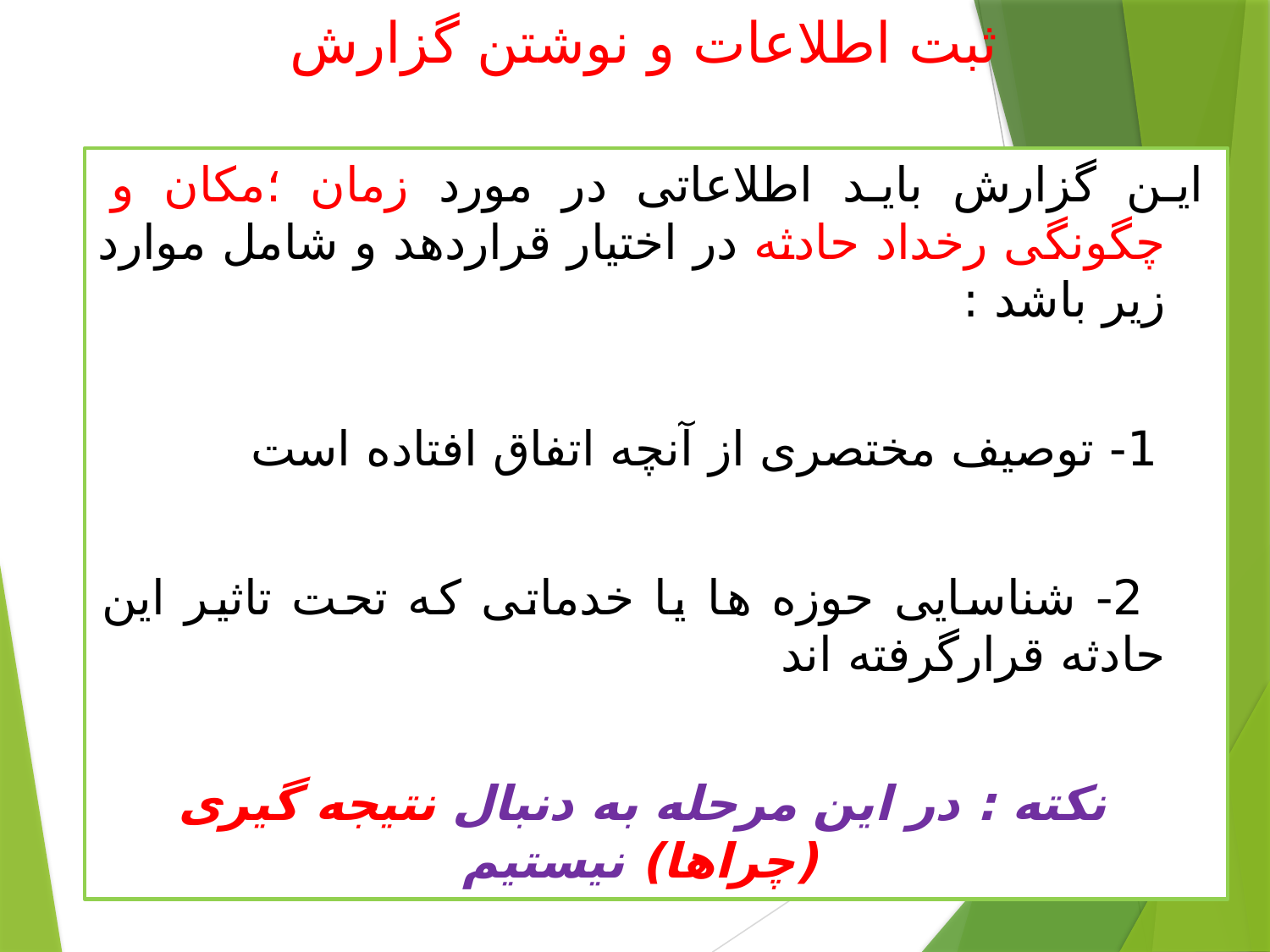

# ثبت اطلاعات و نوشتن گزارش
این گزارش باید اطلاعاتی در مورد زمان ؛مکان و چگونگی رخداد حادثه در اختیار قراردهد و شامل موارد زیر باشد :

   1- توصیف مختصری از آنچه اتفاق افتاده است

   2- شناسایی حوزه ها یا خدماتی که تحت تاثیر این حادثه قرارگرفته اند

 نکته : در این مرحله به دنبال نتیجه گیری (چراها) نیستیم